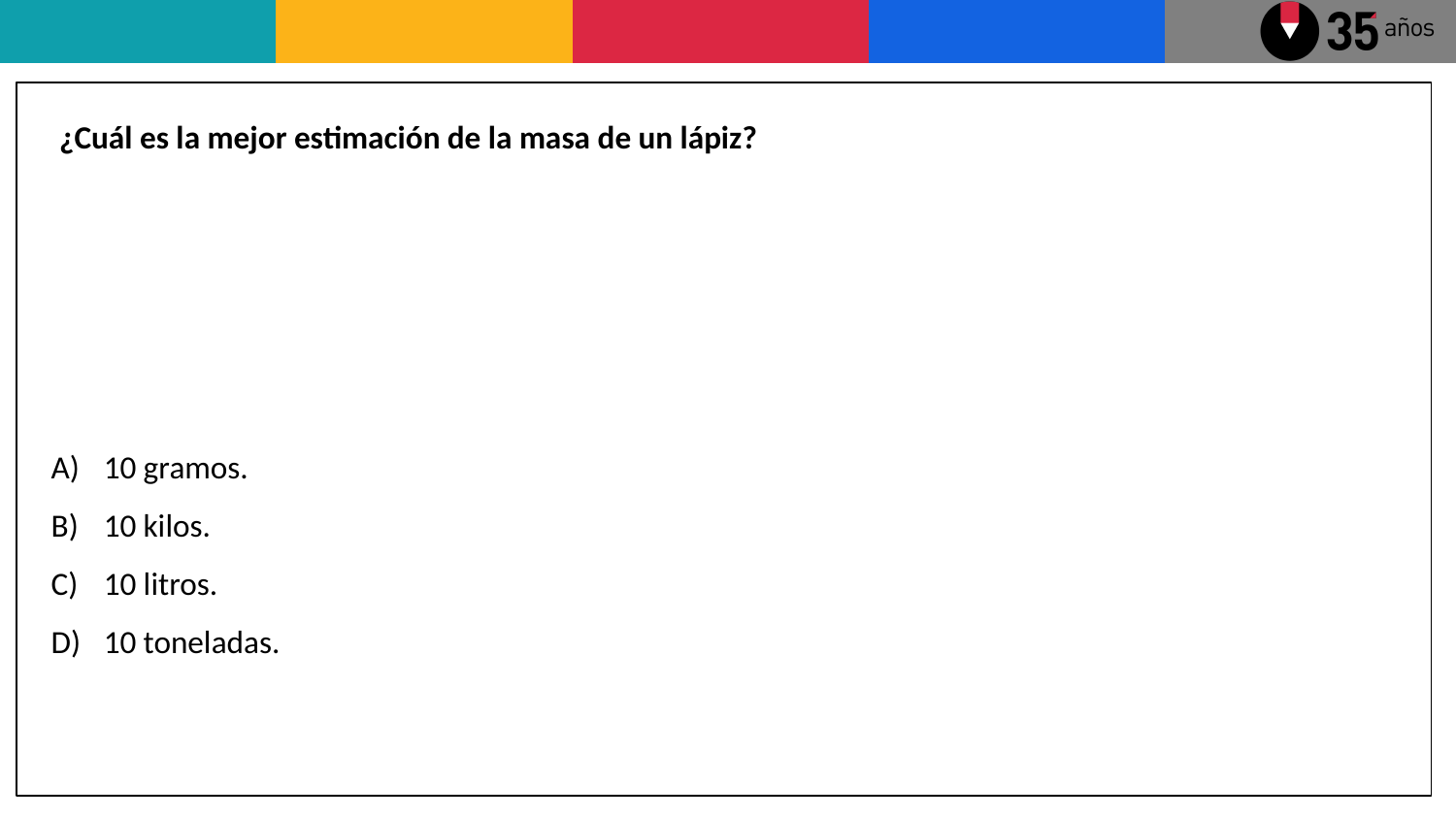

¿Cuál es la mejor estimación de la masa de un lápiz?

10 gramos.
10 kilos.
10 litros.
10 toneladas.